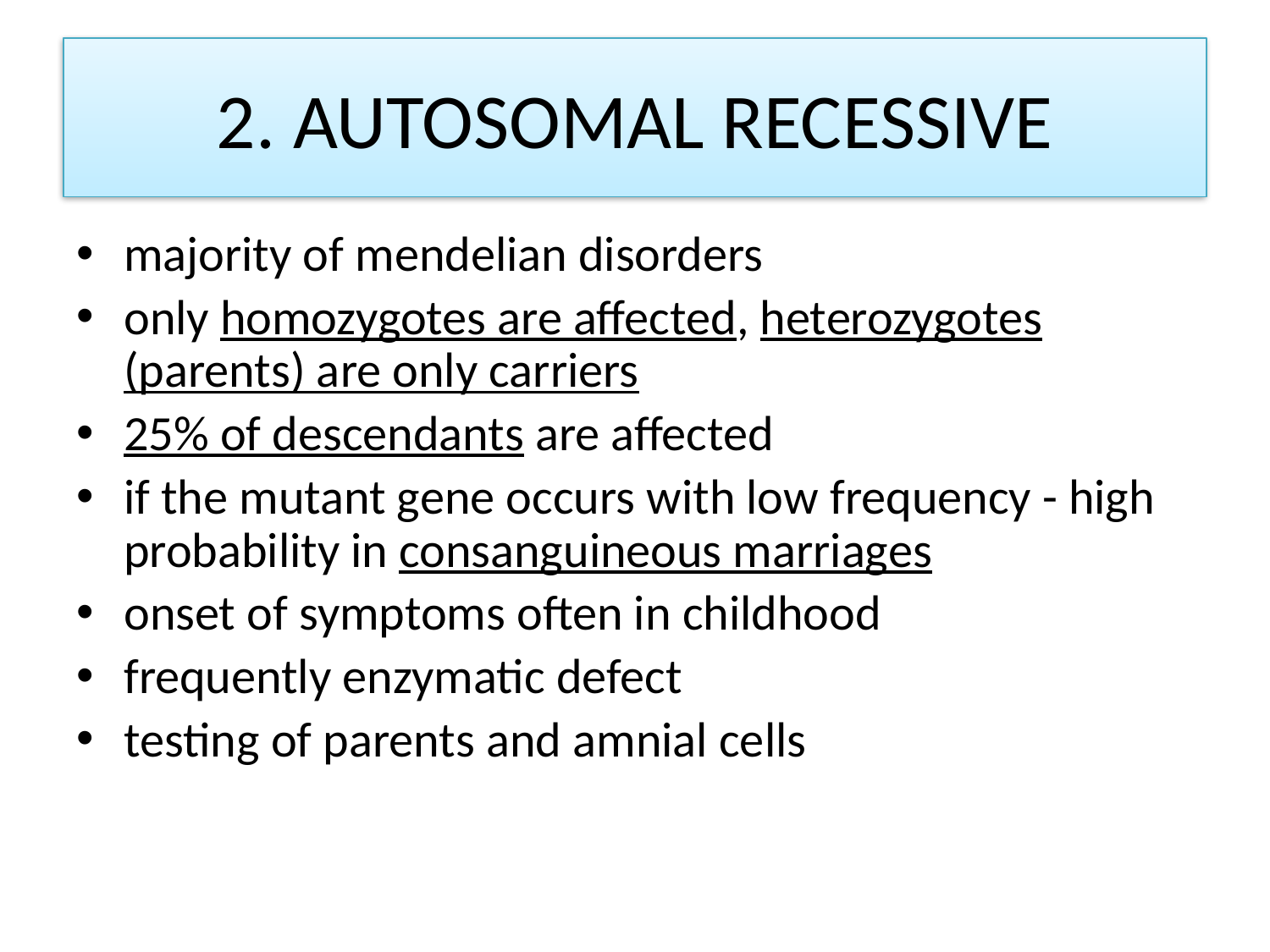

# 2. Autosomal recessive
majority of mendelian disorders
only homozygotes are affected, heterozygotes (parents) are only carriers
25% of descendants are affected
if the mutant gene occurs with low frequency - high probability in consanguineous marriages
onset of symptoms often in childhood
frequently enzymatic defect
testing of parents and amnial cells